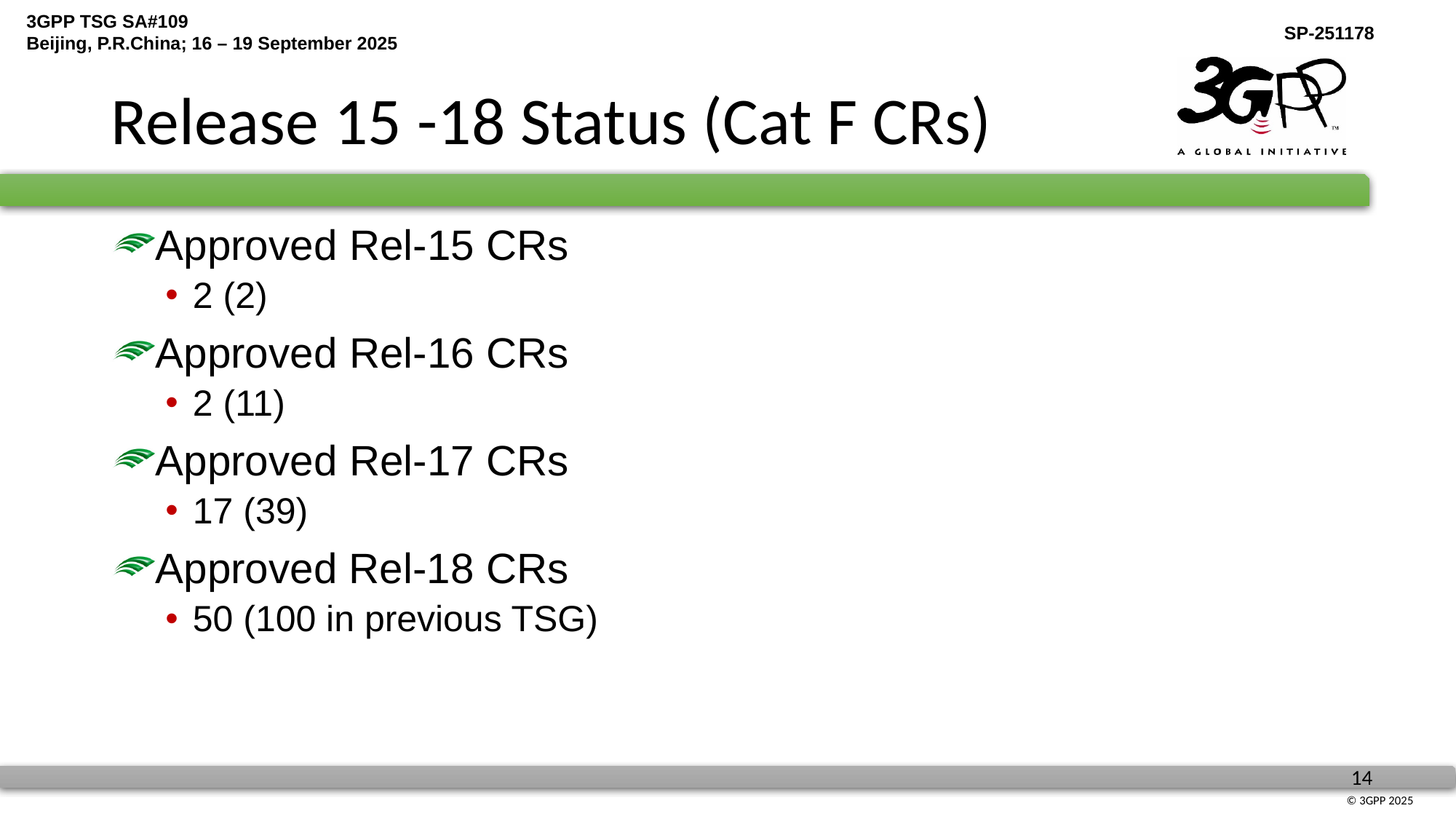

# Release 15 -18 Status (Cat F CRs)
Approved Rel-15 CRs
2 (2)
Approved Rel-16 CRs
2 (11)
Approved Rel-17 CRs
17 (39)
Approved Rel-18 CRs
50 (100 in previous TSG)